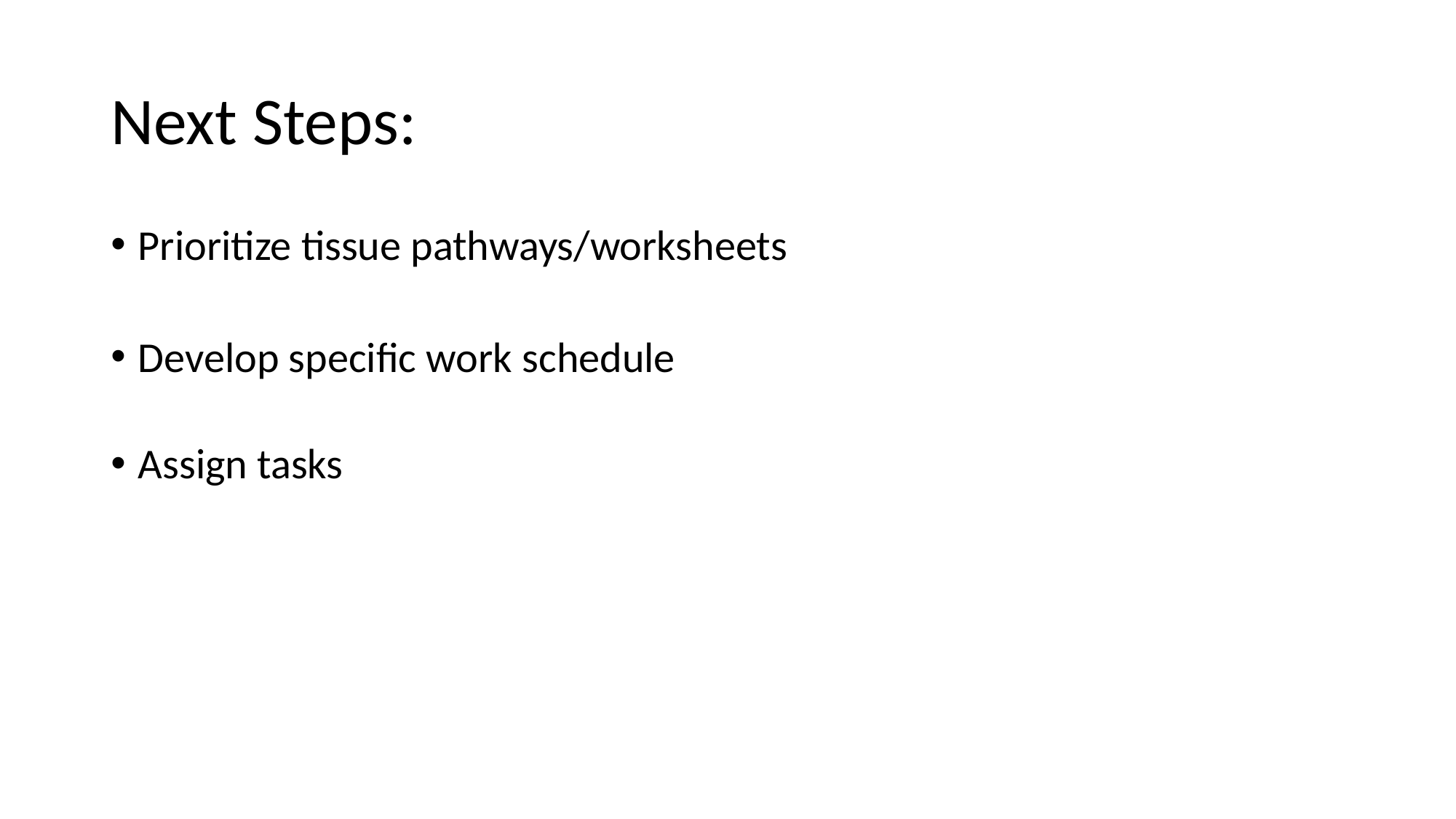

# Next Steps:
Prioritize tissue pathways/worksheets
Develop specific work schedule
Assign tasks